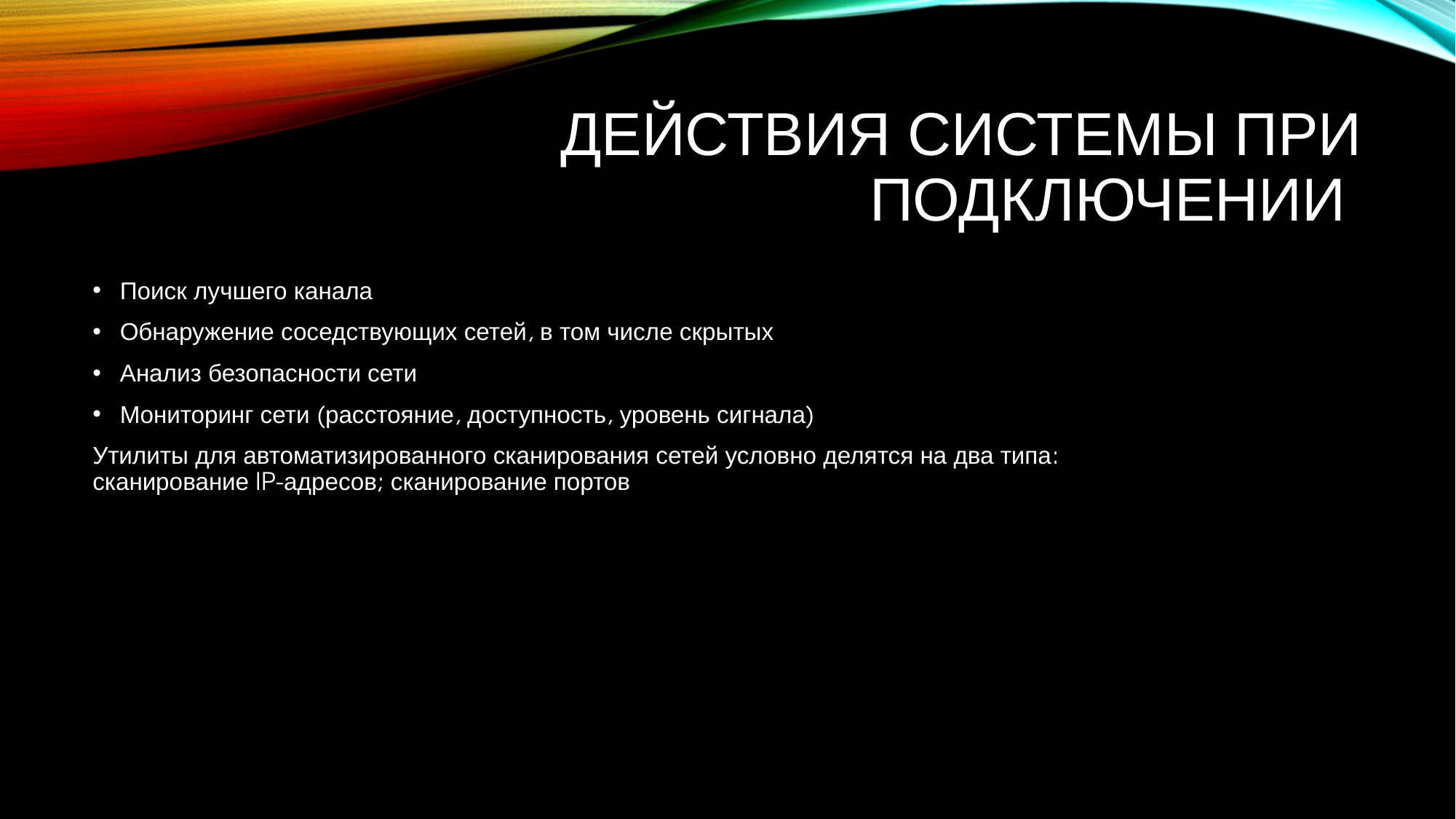

# Действия системы при подключении
Поиск лучшего канала
Обнаружение соседствующих сетей, в том числе скрытых
Анализ безопасности сети
Мониторинг сети (расстояние, доступность, уровень сигнала)
Утилиты для автоматизированного сканирования сетей условно делятся на два типа: сканирование IP-адресов; сканирование портов